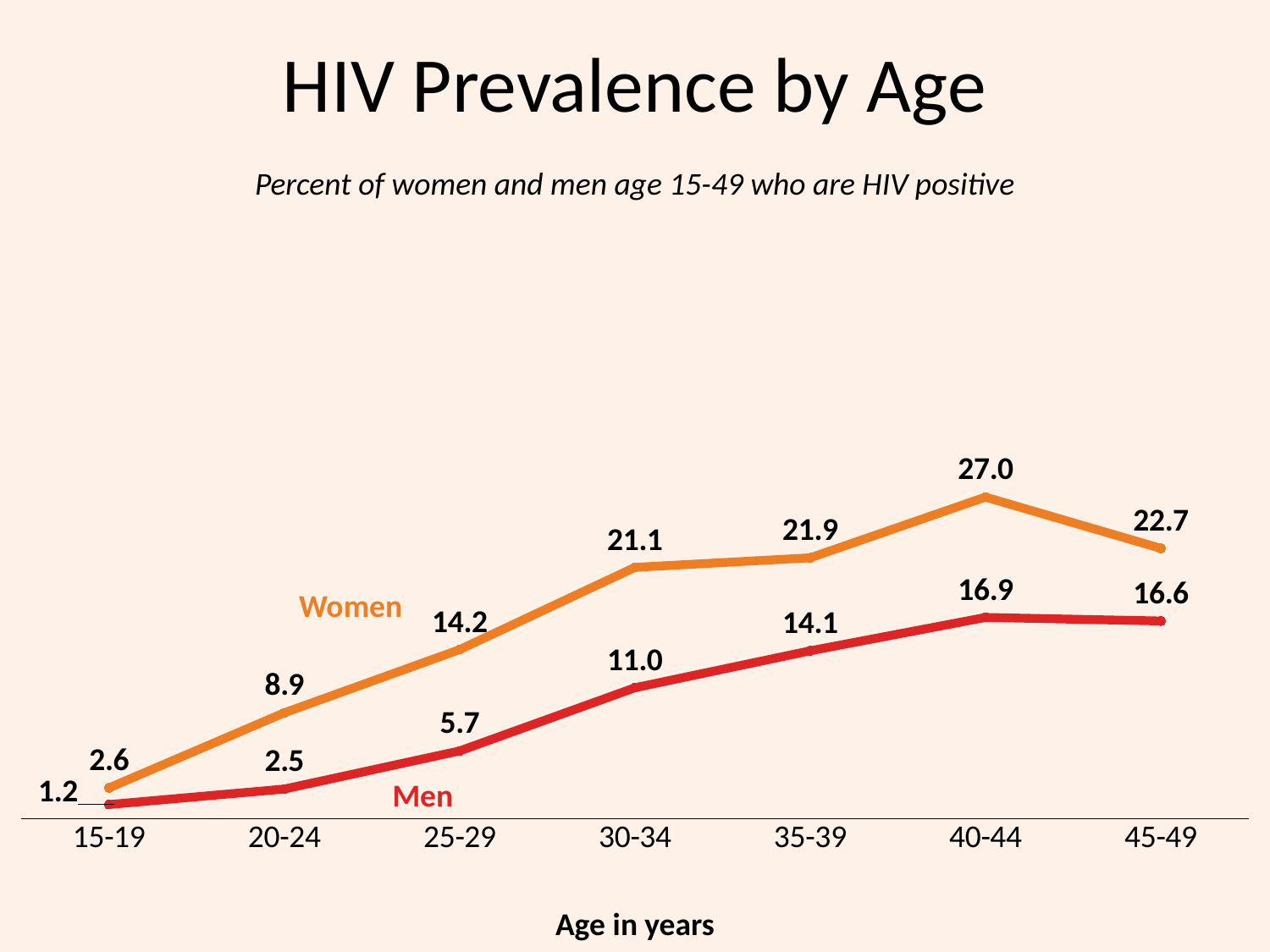

# HIV Prevalence by Age
Percent of women and men age 15-49 who are HIV positive

### Chart

| Category | Women | Men |
|---|---|---|
| 15-19 | 2.6 | 1.2 |
| 20-24 | 8.9 | 2.5 |
| 25-29 | 14.2 | 5.7 |
| 30-34 | 21.1 | 11.0 |
| 35-39 | 21.9 | 14.1 |
| 40-44 | 27.0 | 16.9 |
| 45-49 | 22.7 | 16.6 |
Women
Men
Age in years